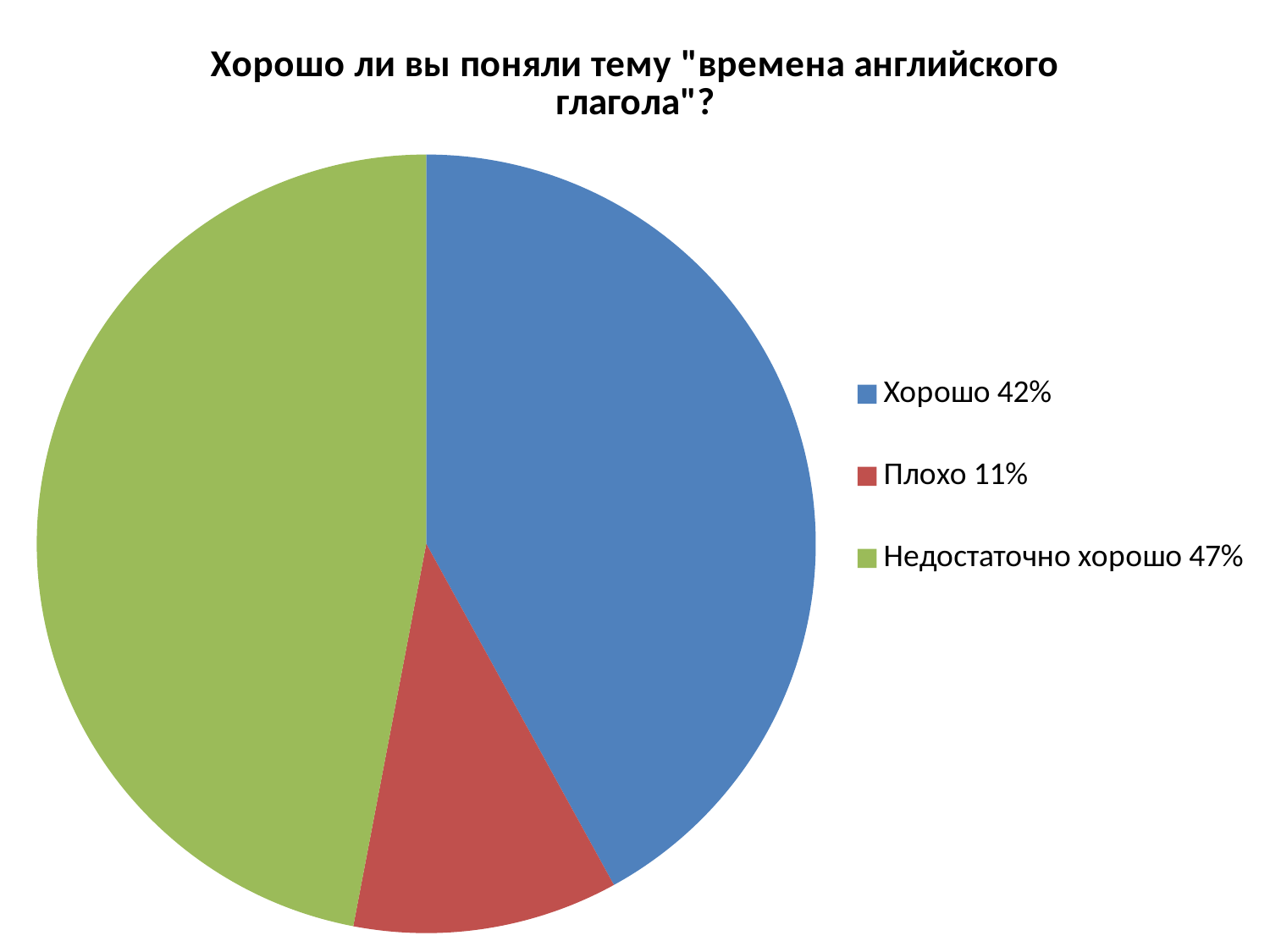

### Chart:

| Category | Хорошо ли вы поняли тему "времена английского глагола"? |
|---|---|
| Хорошо 42%  | 0.42000000000000004 |
| Плохо 11% | 0.11000000000000001 |
| Недостаточно хорошо 47% | 0.47000000000000003 |